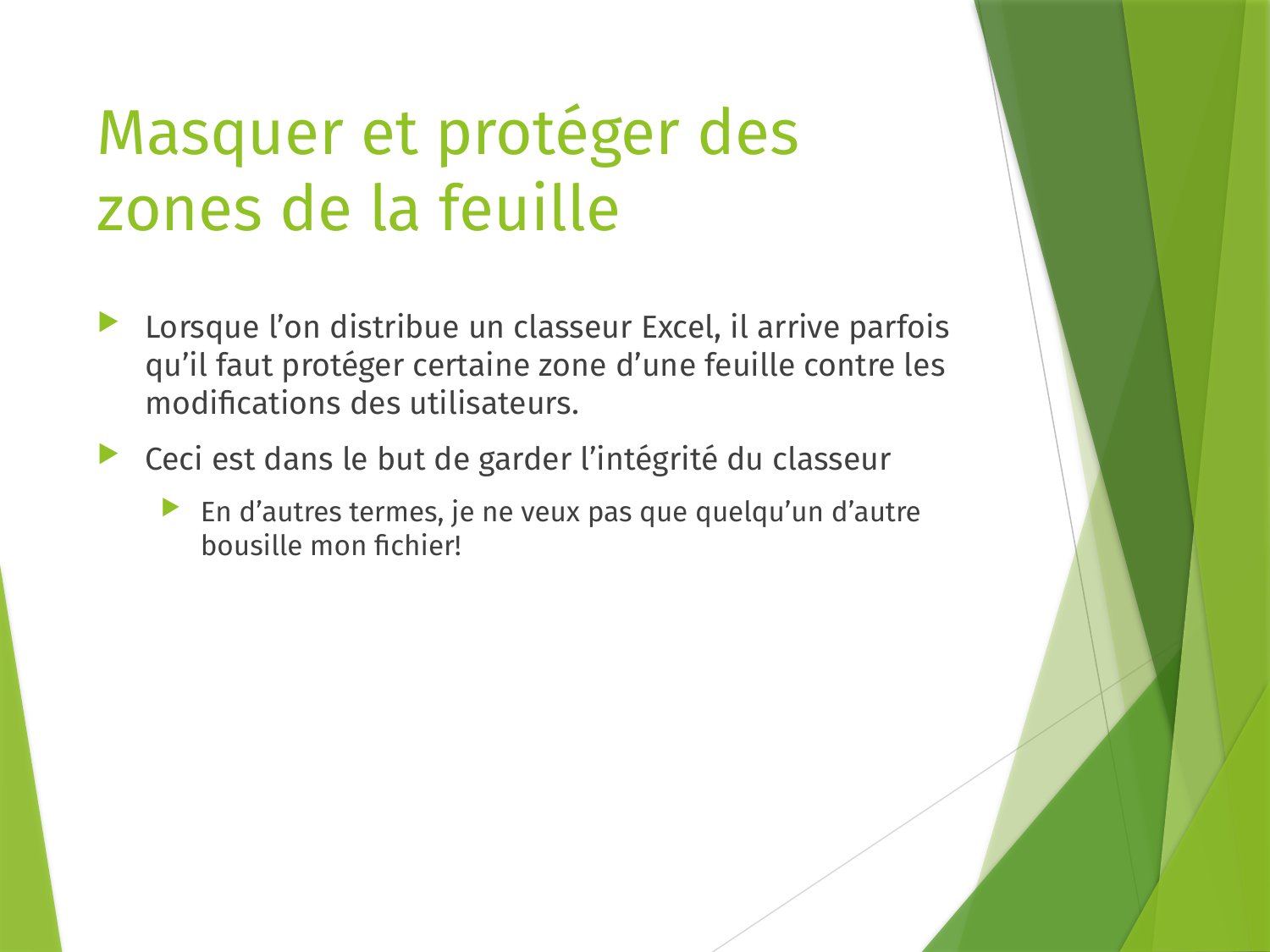

# Masquer et protéger des zones de la feuille
Lorsque l’on distribue un classeur Excel, il arrive parfois qu’il faut protéger certaine zone d’une feuille contre les modifications des utilisateurs.
Ceci est dans le but de garder l’intégrité du classeur
En d’autres termes, je ne veux pas que quelqu’un d’autre bousille mon fichier!